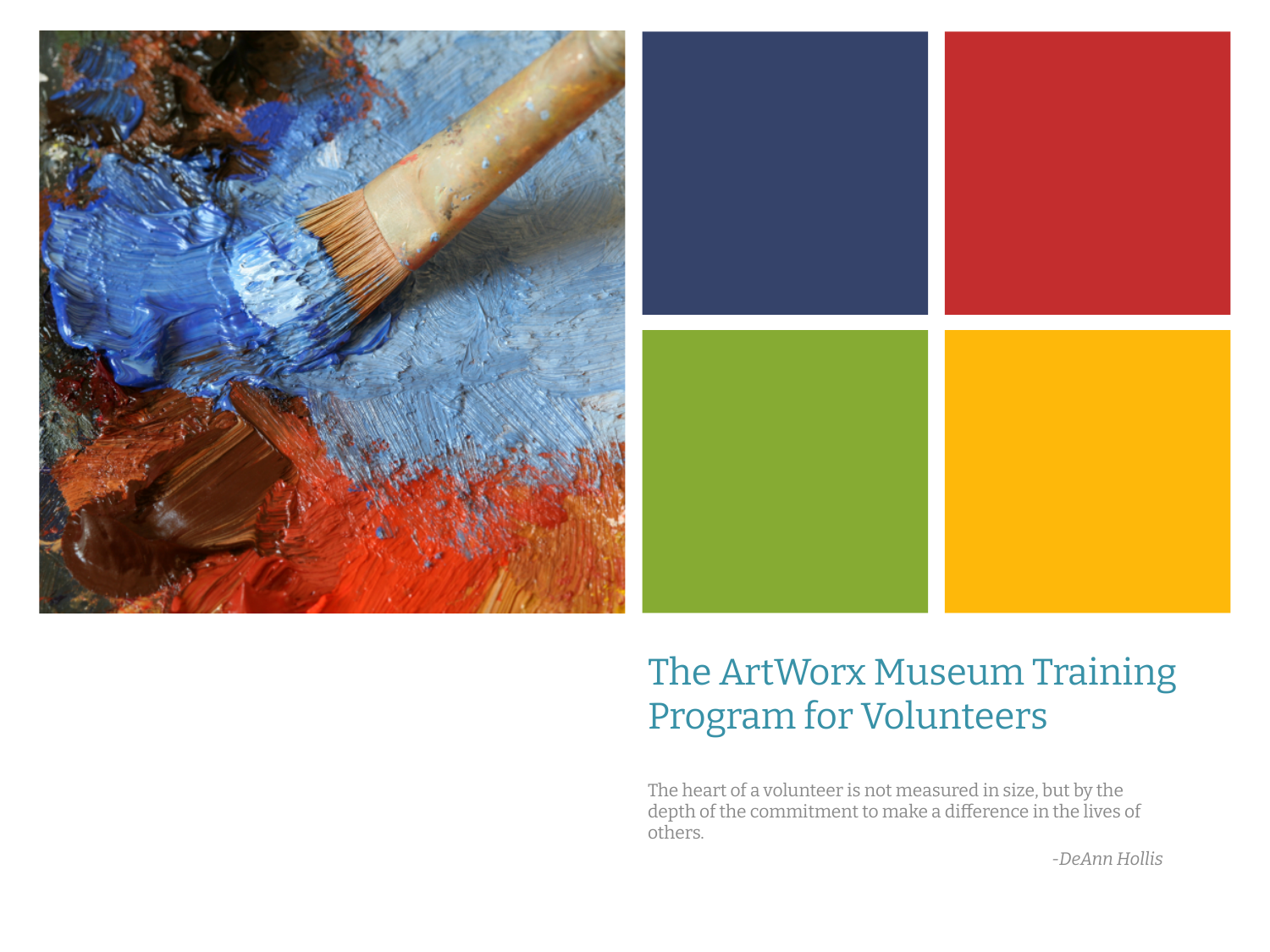

# The ArtWorx Museum Training Program for Volunteers
The heart of a volunteer is not measured in size, but by the depth of the commitment to make a difference in the lives of others.
-DeAnn Hollis